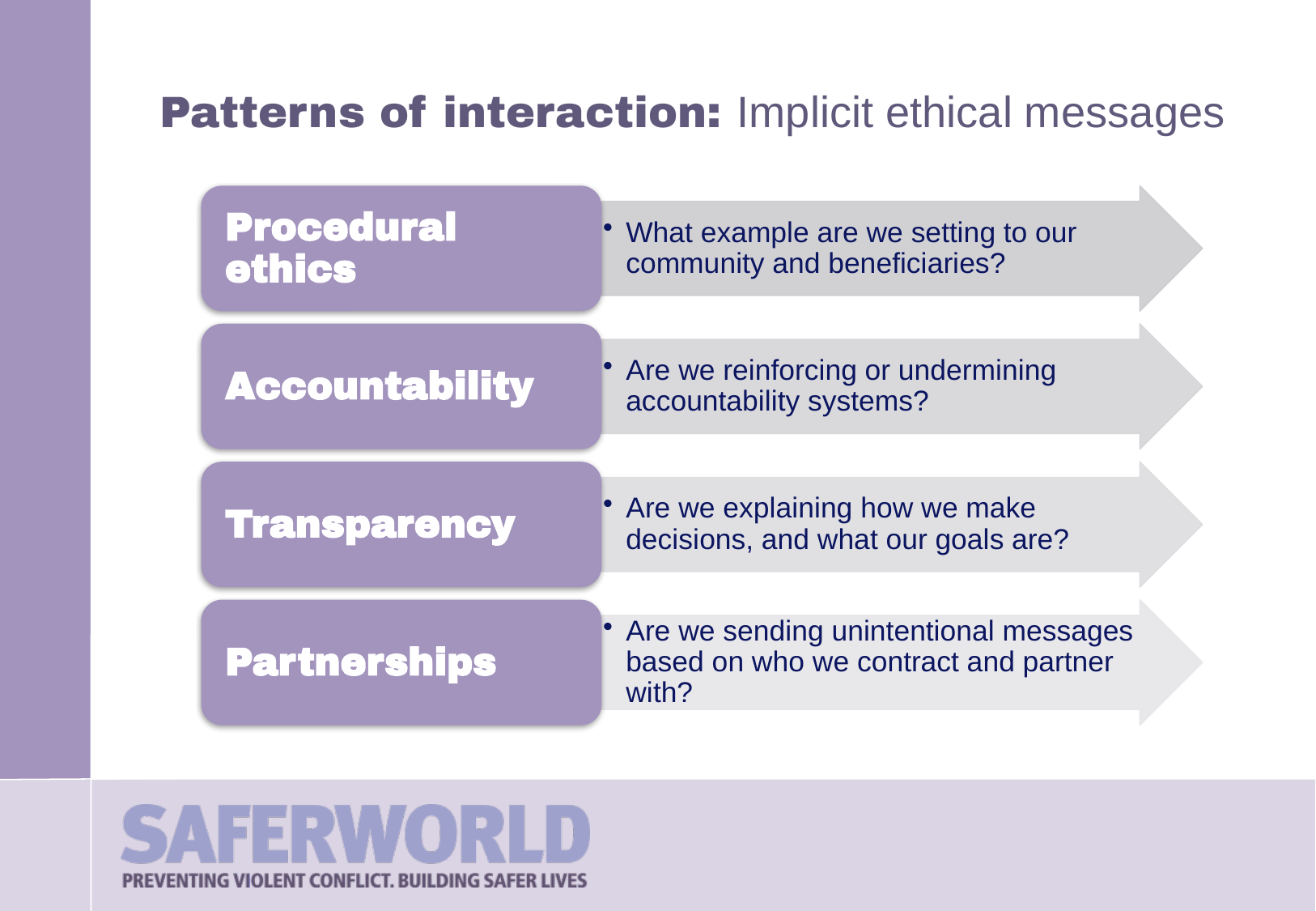

# Patterns of interaction: Implicit ethical messages
What example are we setting to our community and beneficiaries?
Procedural ethics
Are we reinforcing or undermining accountability systems?
Accountability
Are we explaining how we make decisions, and what our goals are?
Transparency
Are we sending unintentional messages based on who we contract and partner with?
Partnerships